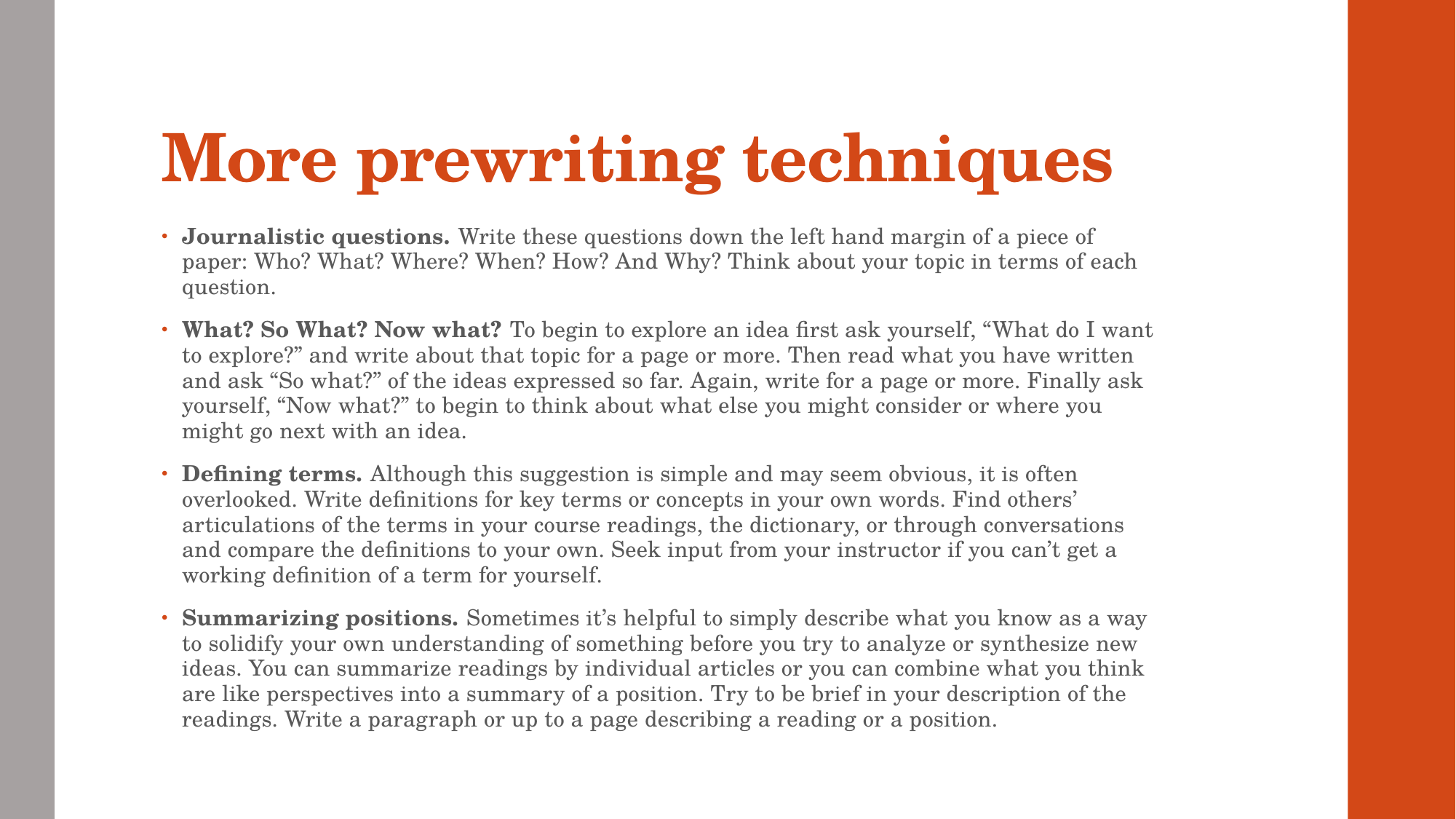

# More prewriting techniques
Journalistic questions. Write these questions down the left hand margin of a piece of paper: Who? What? Where? When? How? And Why? Think about your topic in terms of each question.
What? So What? Now what? To begin to explore an idea first ask yourself, “What do I want to explore?” and write about that topic for a page or more. Then read what you have written and ask “So what?” of the ideas expressed so far. Again, write for a page or more. Finally ask yourself, “Now what?” to begin to think about what else you might consider or where you might go next with an idea.
Defining terms. Although this suggestion is simple and may seem obvious, it is often overlooked. Write definitions for key terms or concepts in your own words. Find others’ articulations of the terms in your course readings, the dictionary, or through conversations and compare the definitions to your own. Seek input from your instructor if you can’t get a working definition of a term for yourself.
Summarizing positions. Sometimes it’s helpful to simply describe what you know as a way to solidify your own understanding of something before you try to analyze or synthesize new ideas. You can summarize readings by individual articles or you can combine what you think are like perspectives into a summary of a position. Try to be brief in your description of the readings. Write a paragraph or up to a page describing a reading or a position.